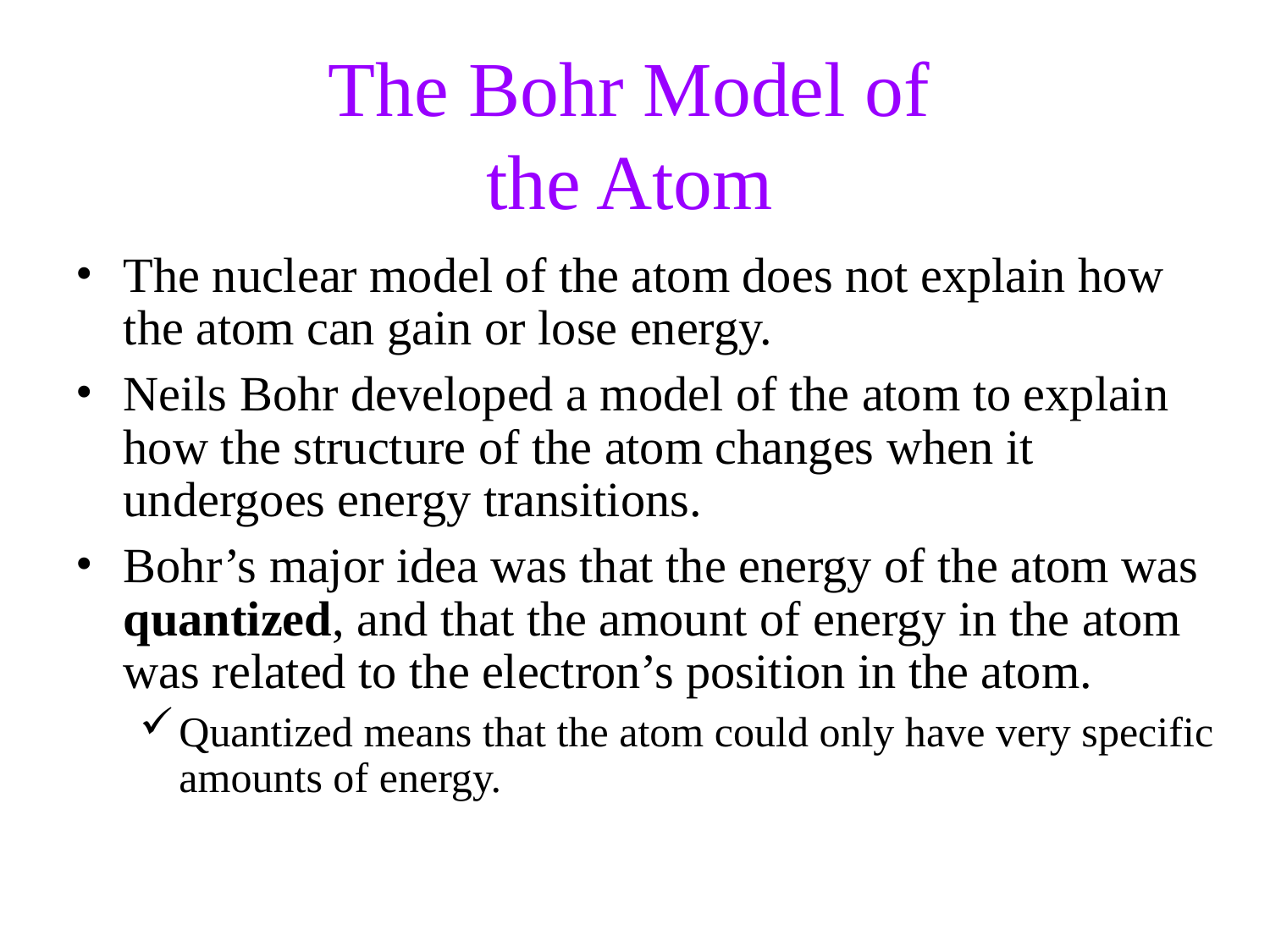

The Bohr Model of the Atom
The nuclear model of the atom does not explain how the atom can gain or lose energy.
Neils Bohr developed a model of the atom to explain how the structure of the atom changes when it undergoes energy transitions.
Bohr’s major idea was that the energy of the atom was quantized, and that the amount of energy in the atom was related to the electron’s position in the atom.
Quantized means that the atom could only have very specific amounts of energy.